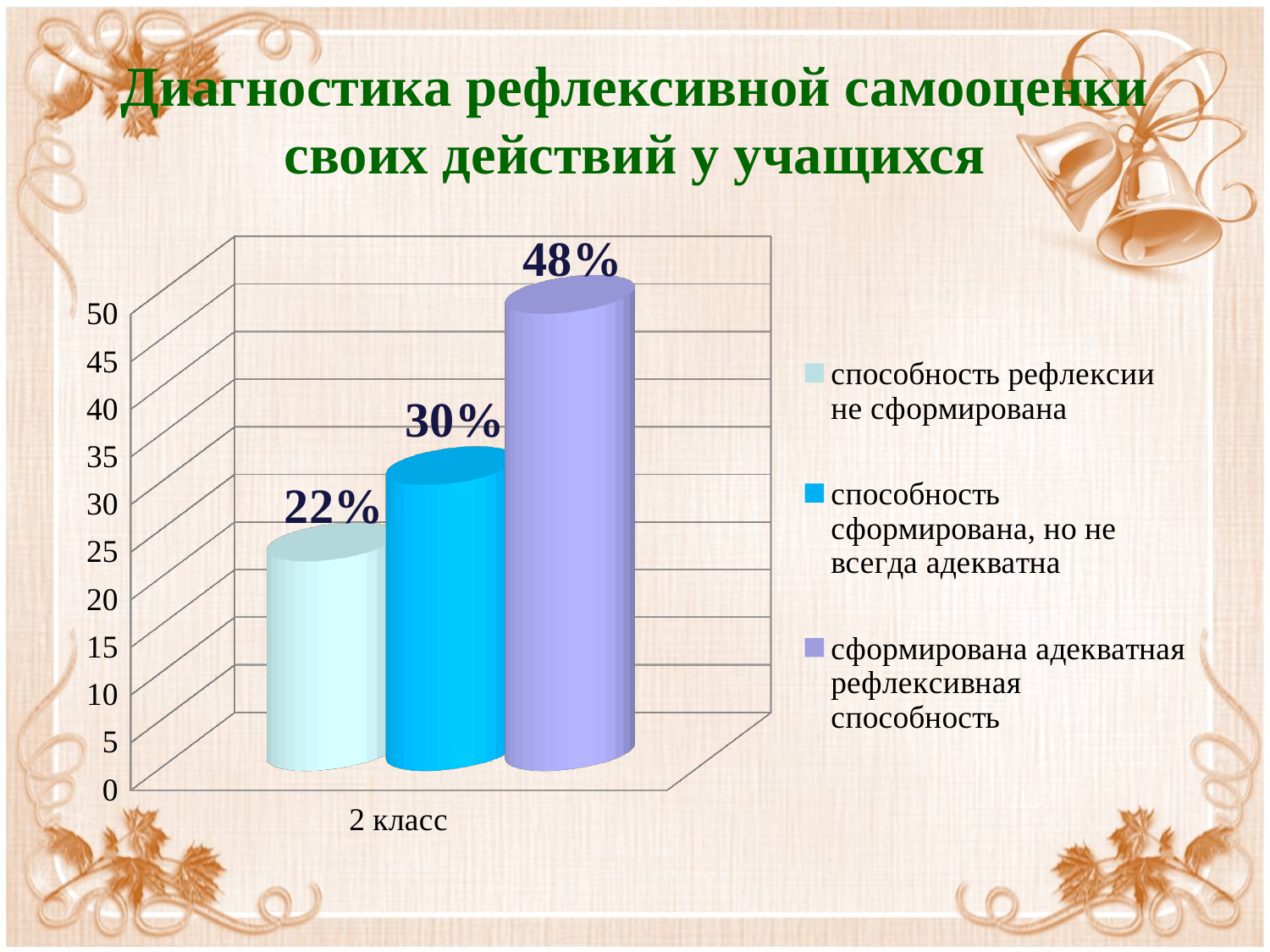

# Диагностика рефлексивной самооценки своих действий у учащихся

[unsupported chart]